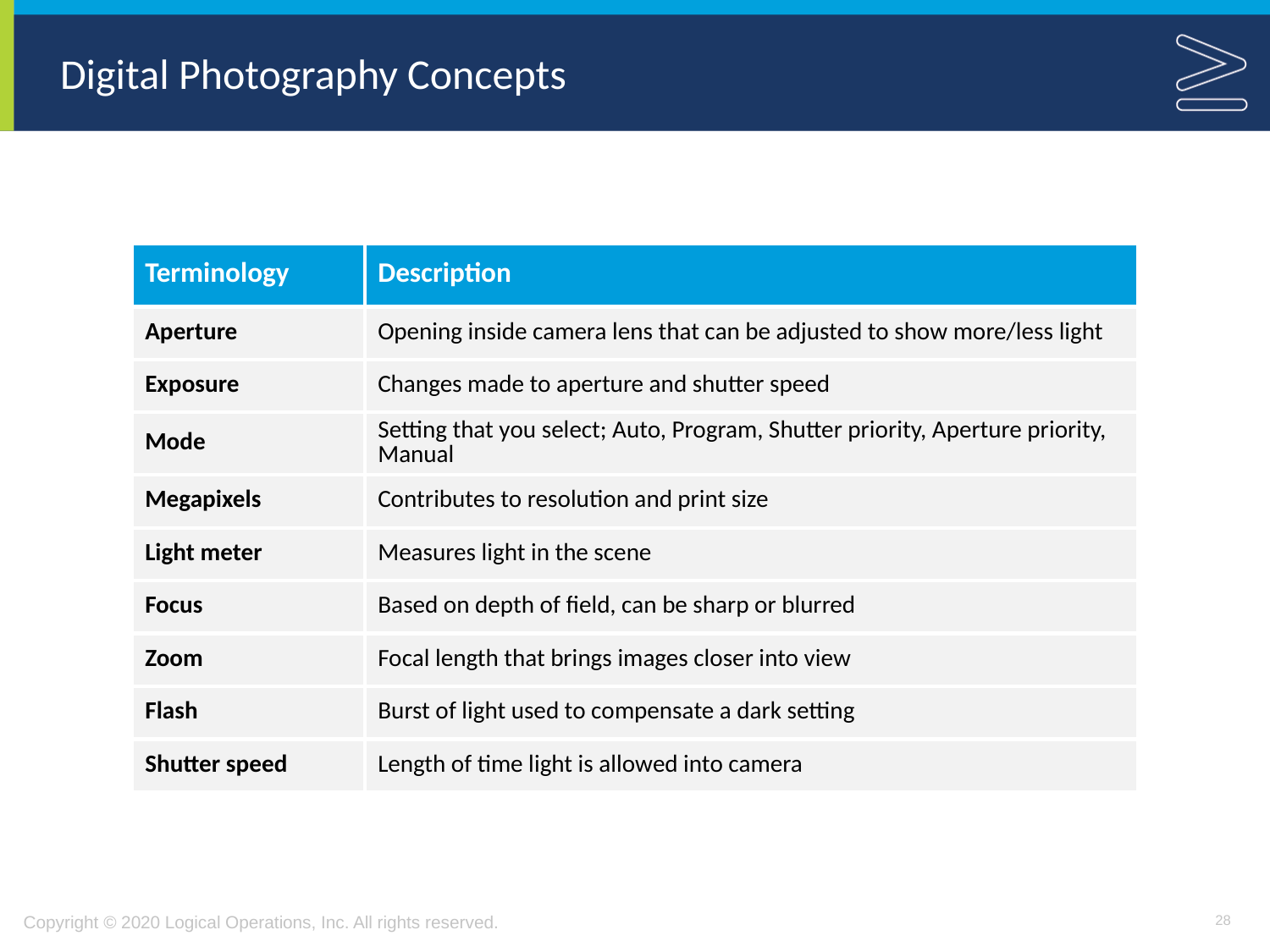

# Digital Photography Concepts
| Terminology | Description |
| --- | --- |
| Aperture | Opening inside camera lens that can be adjusted to show more/less light |
| Exposure | Changes made to aperture and shutter speed |
| Mode | Setting that you select; Auto, Program, Shutter priority, Aperture priority, Manual |
| Megapixels | Contributes to resolution and print size |
| Light meter | Measures light in the scene |
| Focus | Based on depth of field, can be sharp or blurred |
| Zoom | Focal length that brings images closer into view |
| Flash | Burst of light used to compensate a dark setting |
| Shutter speed | Length of time light is allowed into camera |
28